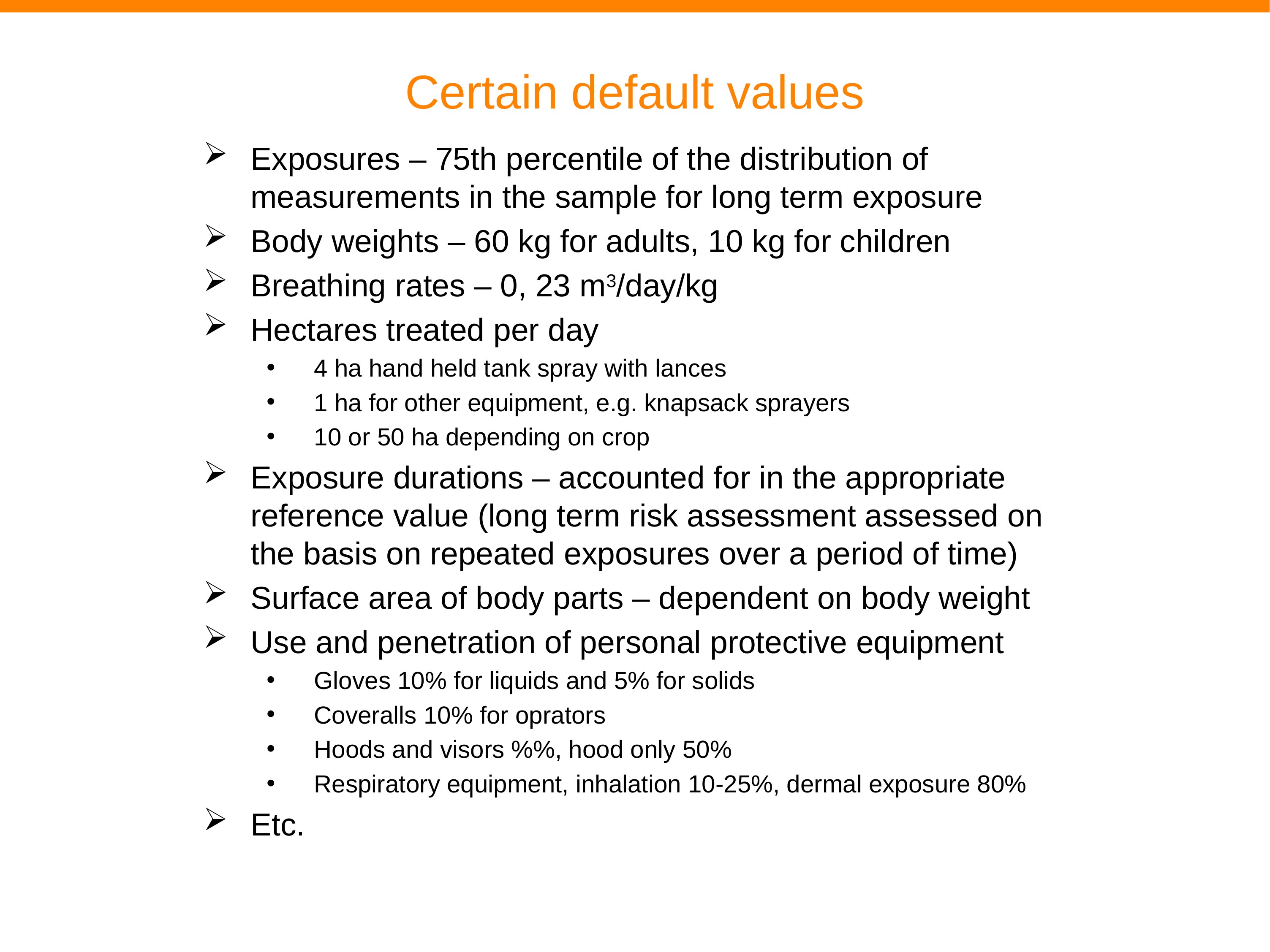

# Certain default values
Exposures – 75th percentile of the distribution of measurements in the sample for long term exposure
Body weights – 60 kg for adults, 10 kg for children
Breathing rates – 0, 23 m3/day/kg
Hectares treated per day
4 ha hand held tank spray with lances
1 ha for other equipment, e.g. knapsack sprayers
10 or 50 ha depending on crop
Exposure durations – accounted for in the appropriate reference value (long term risk assessment assessed on the basis on repeated exposures over a period of time)
Surface area of body parts – dependent on body weight
Use and penetration of personal protective equipment
Gloves 10% for liquids and 5% for solids
Coveralls 10% for oprators
Hoods and visors %%, hood only 50%
Respiratory equipment, inhalation 10-25%, dermal exposure 80%
Etc.